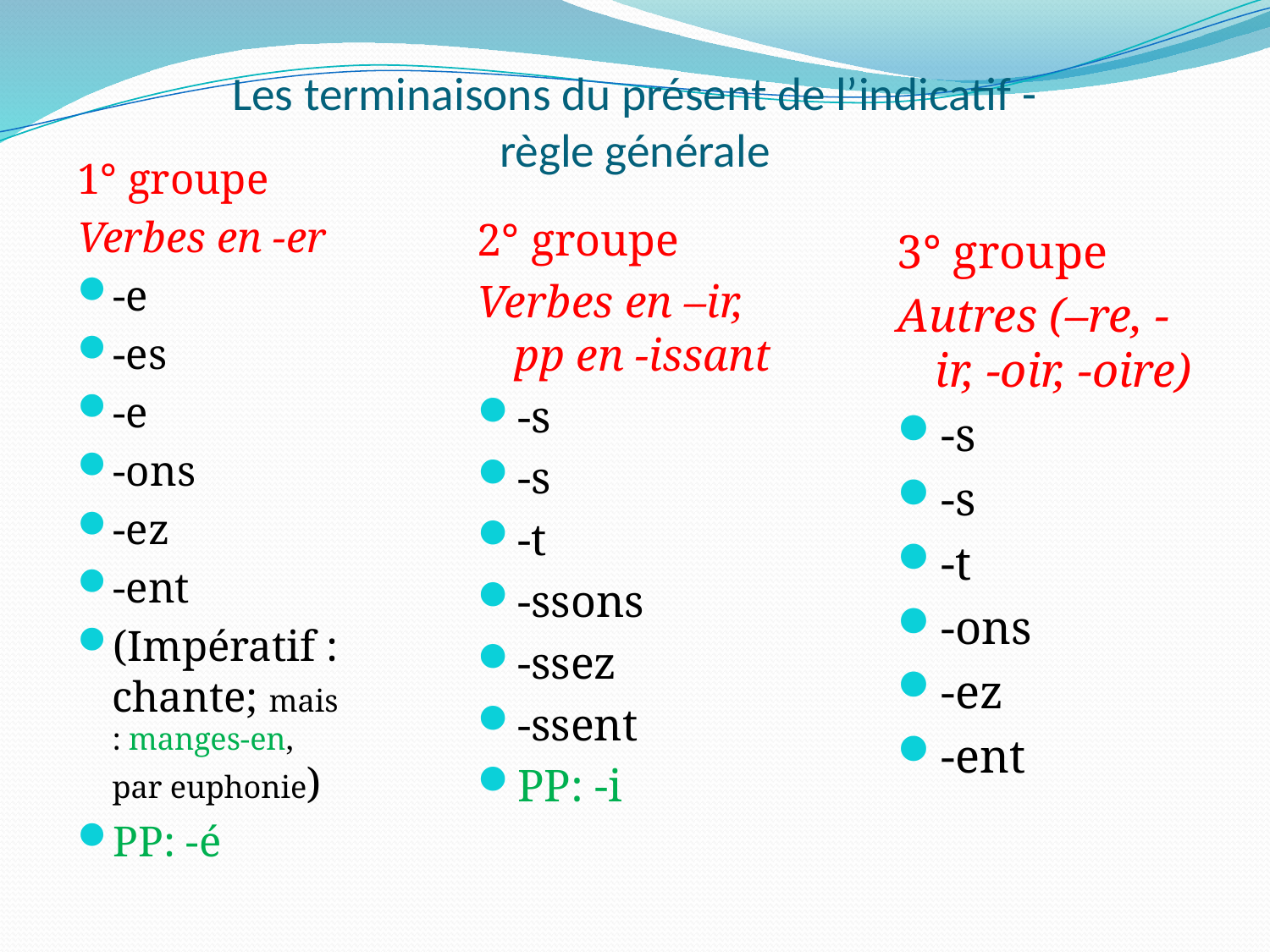

# Les terminaisons du présent de l’indicatif - règle générale
1° groupe
Verbes en -er
-e
-es
-e
-ons
-ez
-ent
(Impératif : chante; mais : manges-en, par euphonie)
PP: -é
2° groupe
Verbes en –ir, pp en -issant
-s
-s
-t
-ssons
-ssez
-ssent
PP: -i

3° groupe
Autres (–re, -ir, -oir, -oire)
-s
-s
-t
-ons
-ez
-ent